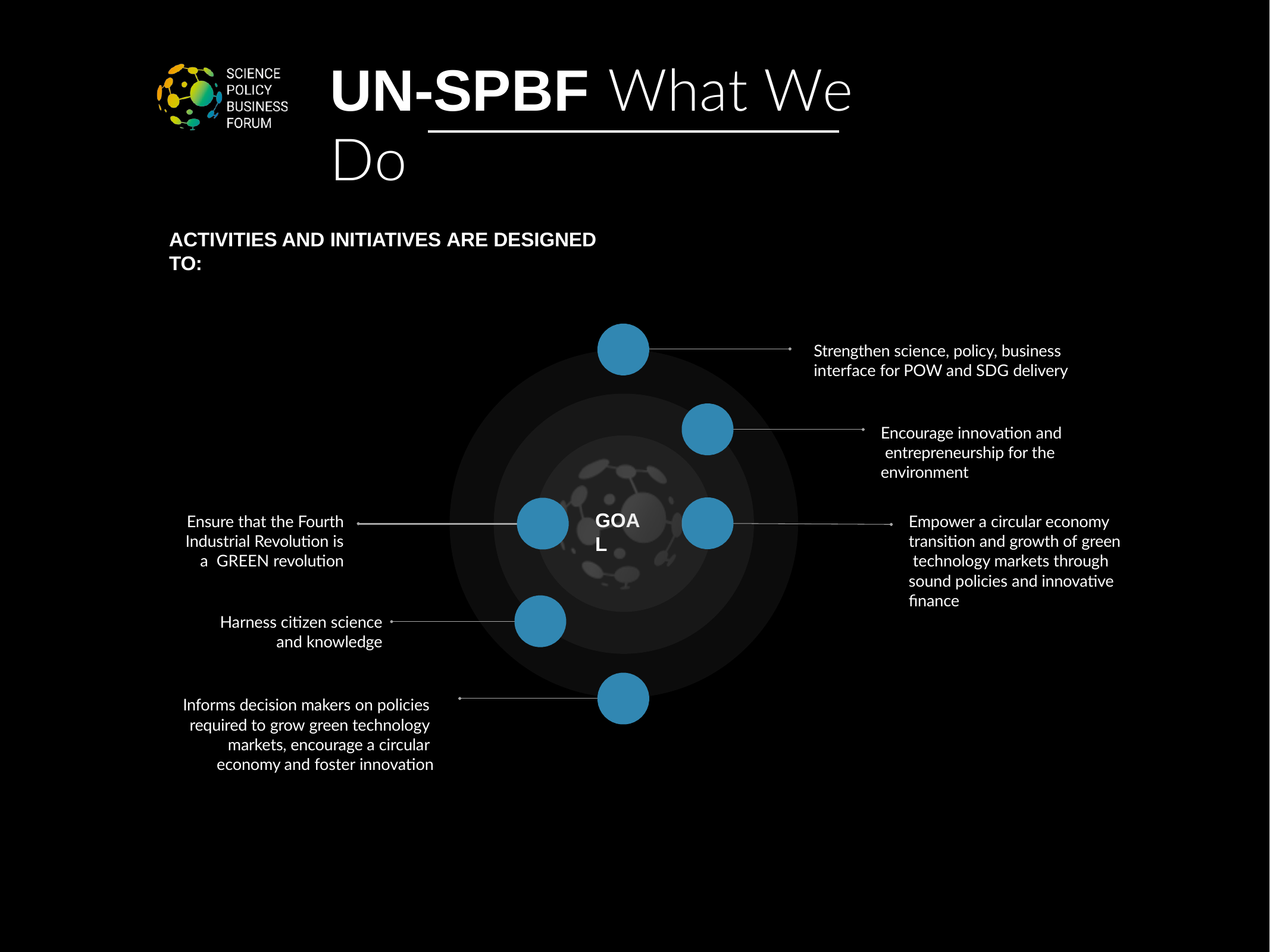

# UN-SPBF	What We	Do

ACTIVITIES AND INITIATIVES ARE DESIGNED TO:

Strengthen science, policy, business  interface for POW and SDG delivery

Encourage innovation and  entrepreneurship for the  environment

GOAL
Ensure that the Fourth  Industrial Revolution is a  GREEN revolution
Empower a circular economy  transition and growth of green  technology markets through  sound policies and innovative  finance

Harness citizen science
and knowledge

Informs decision makers on policies  required to grow green technology  markets, encourage a circular  economy and foster innovation